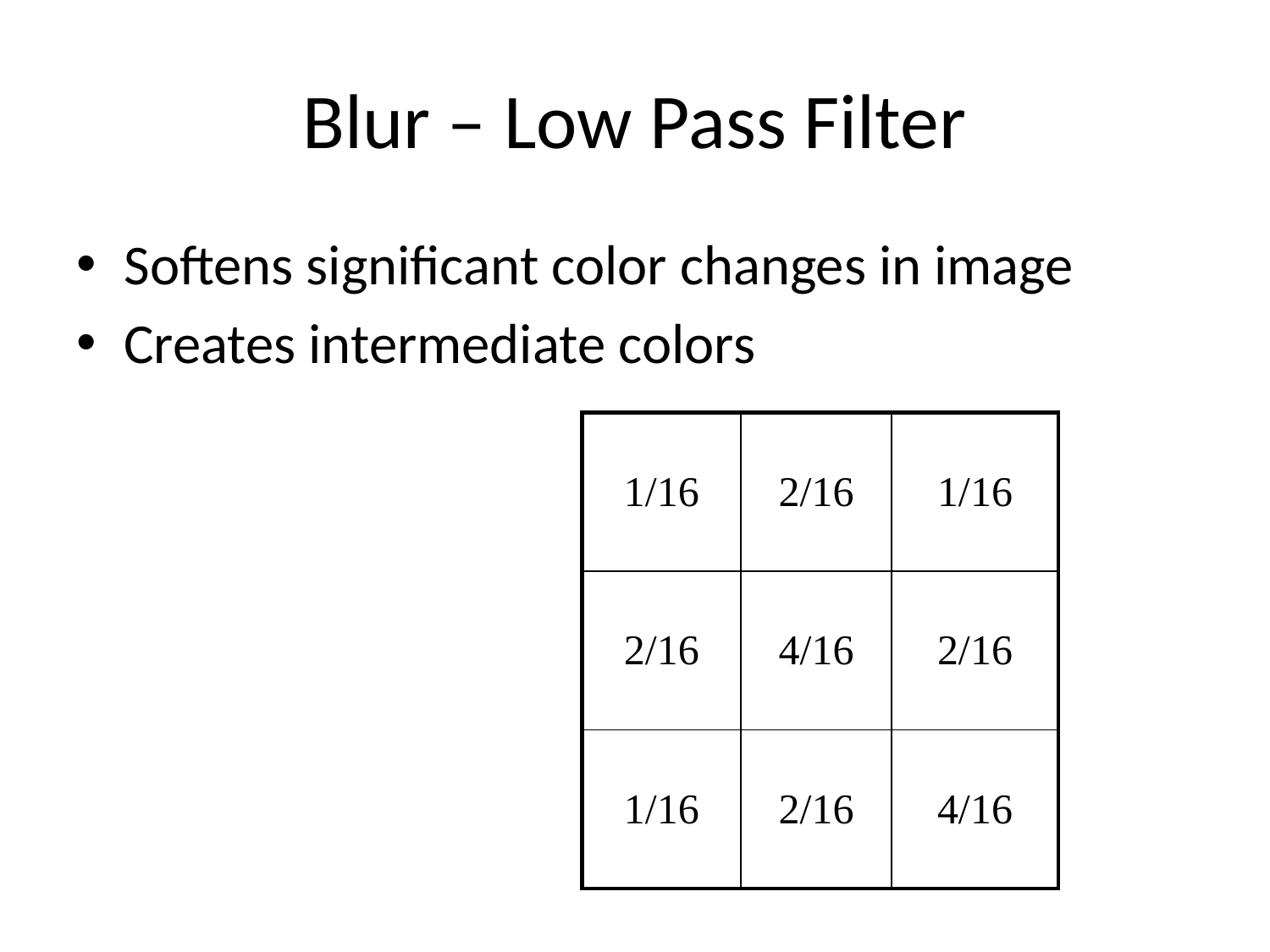

# Blur – Low Pass Filter
Softens significant color changes in image
Creates intermediate colors
| 1/16 | 2/16 | 1/16 |
| --- | --- | --- |
| 2/16 | 4/16 | 2/16 |
| 1/16 | 2/16 | 4/16 |